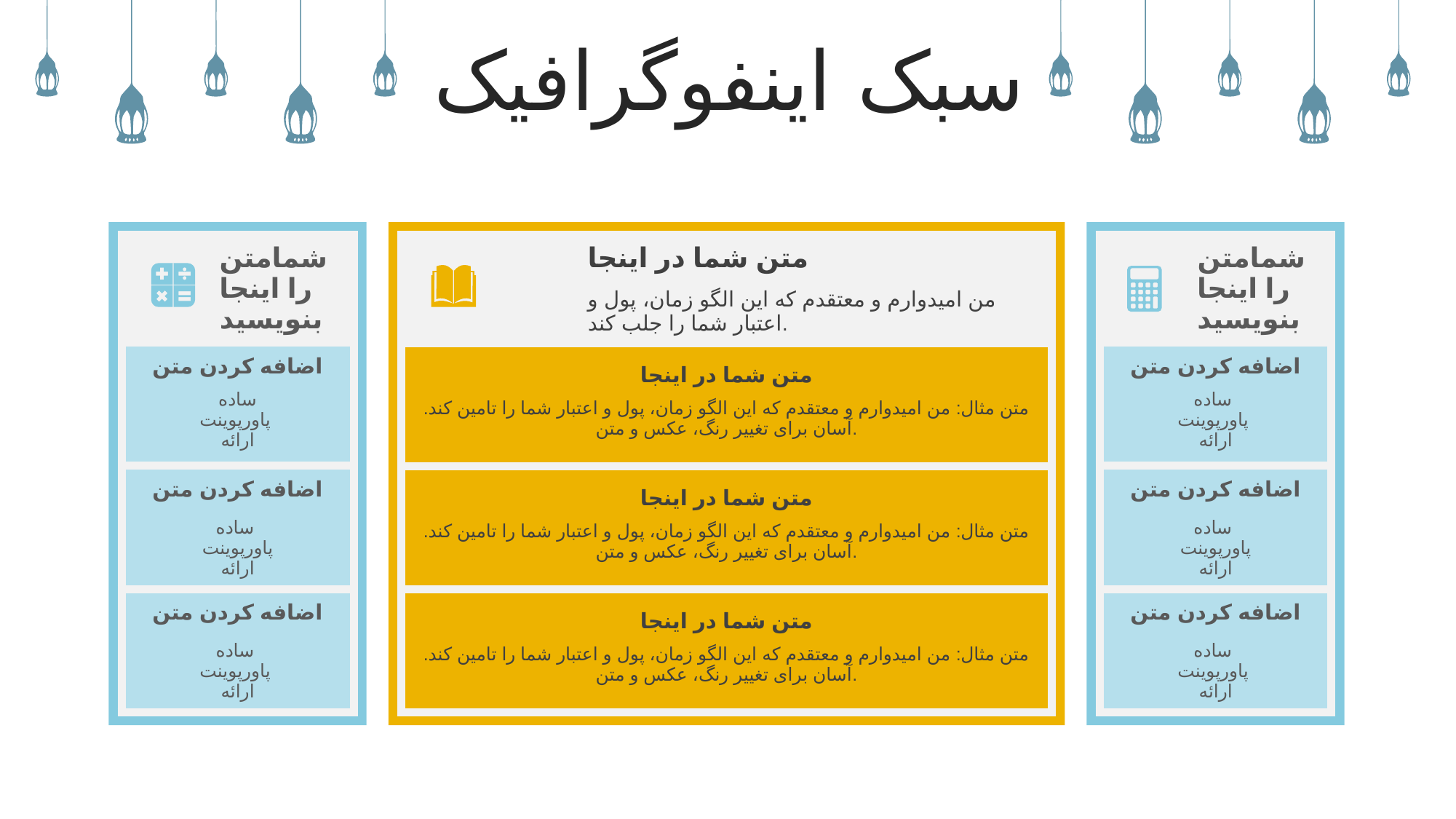

سبک اینفوگرافیک

|  | متن شما در اینجا |
| --- | --- |
|  | من امیدوارم و معتقدم که این الگو زمان، پول و اعتبار شما را جلب کند. |
| متن شما در اینجا |  |
| متن مثال: من امیدوارم و معتقدم که این الگو زمان، پول و اعتبار شما را تامین کند. آسان برای تغییر رنگ، عکس و متن. |  |
| متن شما در اینجا |  |
| متن مثال: من امیدوارم و معتقدم که این الگو زمان، پول و اعتبار شما را تامین کند. آسان برای تغییر رنگ، عکس و متن. |  |
| متن شما در اینجا |  |
| متن مثال: من امیدوارم و معتقدم که این الگو زمان، پول و اعتبار شما را تامین کند. آسان برای تغییر رنگ، عکس و متن. |  |
|  | شمامتن را اینجا بنویسید |
| --- | --- |
| اضافه کردن متن |  |
| ساده پاورپوینت ارائه |  |
| اضافه کردن متن |  |
| ساده پاورپوینت ارائه |  |
| اضافه کردن متن |  |
| ساده پاورپوینت ارائه |  |
|  | شمامتن را اینجا بنویسید |
| --- | --- |
| اضافه کردن متن |  |
| ساده پاورپوینت ارائه |  |
| اضافه کردن متن |  |
| ساده پاورپوینت ارائه |  |
| اضافه کردن متن |  |
| ساده پاورپوینت ارائه |  |